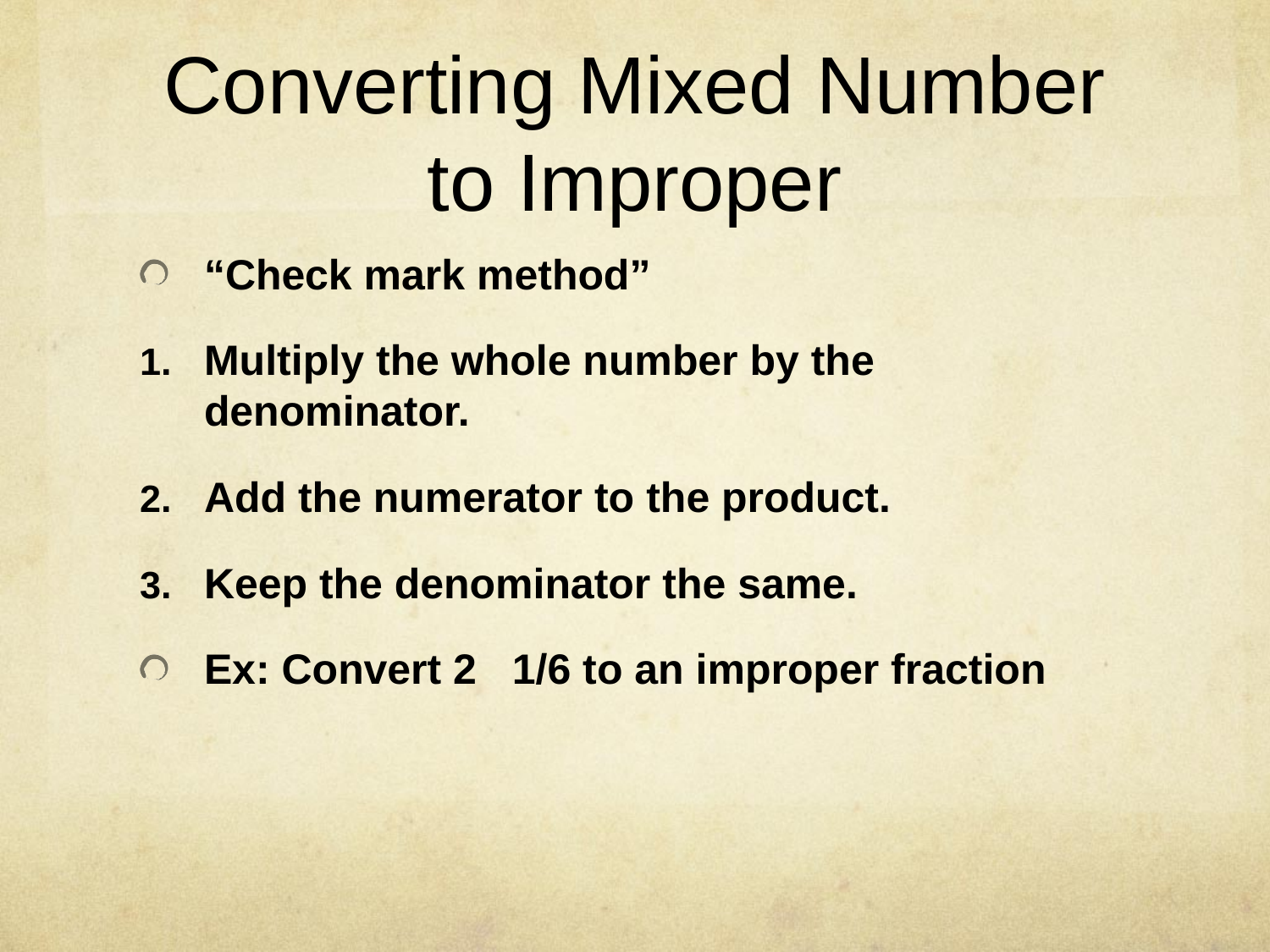

# Converting Mixed Number to Improper
“Check mark method”
Multiply the whole number by the denominator.
Add the numerator to the product.
Keep the denominator the same.
Ex: Convert 2   1/6 to an improper fraction